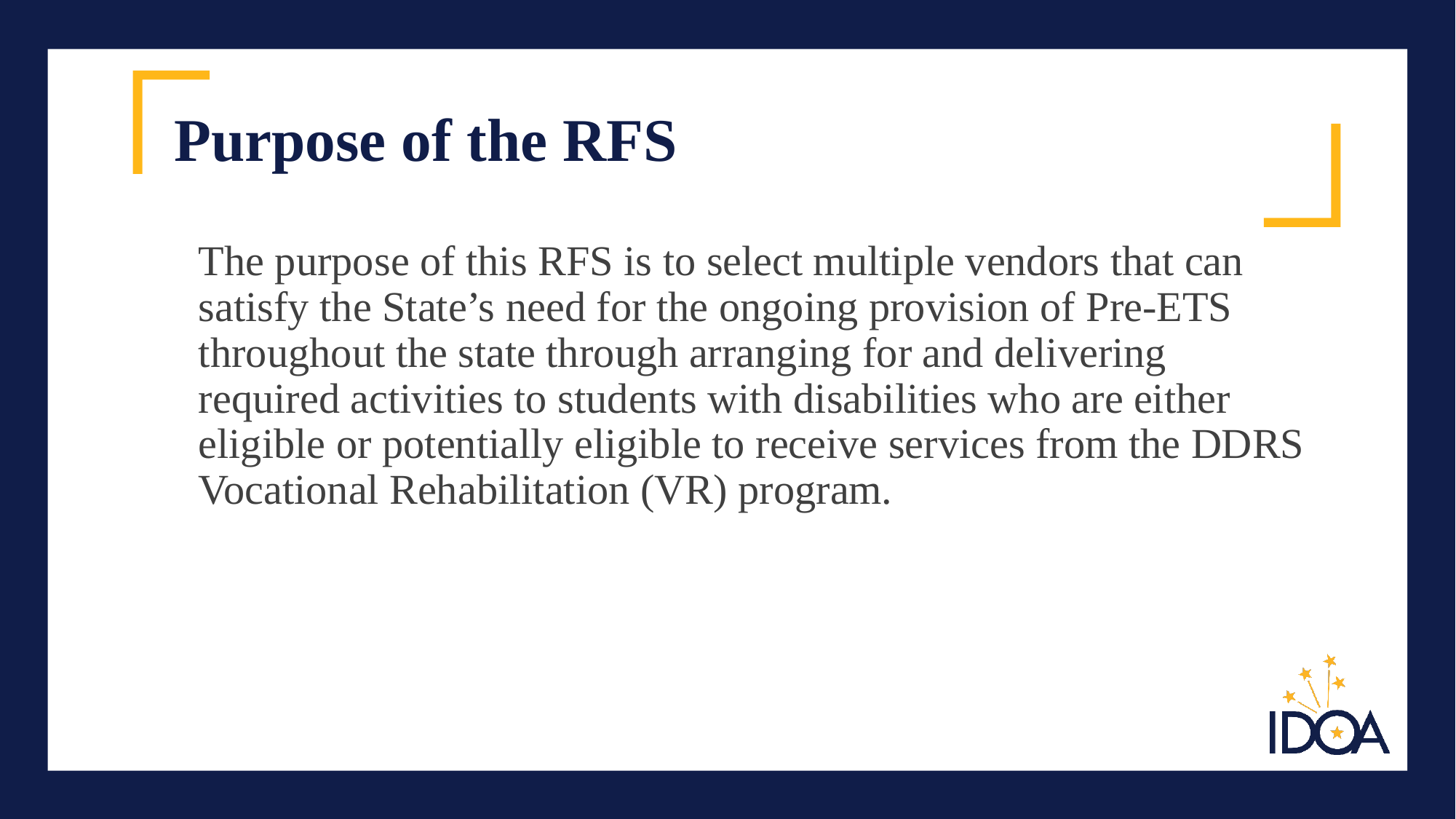

# Purpose of the RFS
The purpose of this RFS is to select multiple vendors that can satisfy the State’s need for the ongoing provision of Pre-ETS throughout the state through arranging for and delivering required activities to students with disabilities who are either eligible or potentially eligible to receive services from the DDRS Vocational Rehabilitation (VR) program.